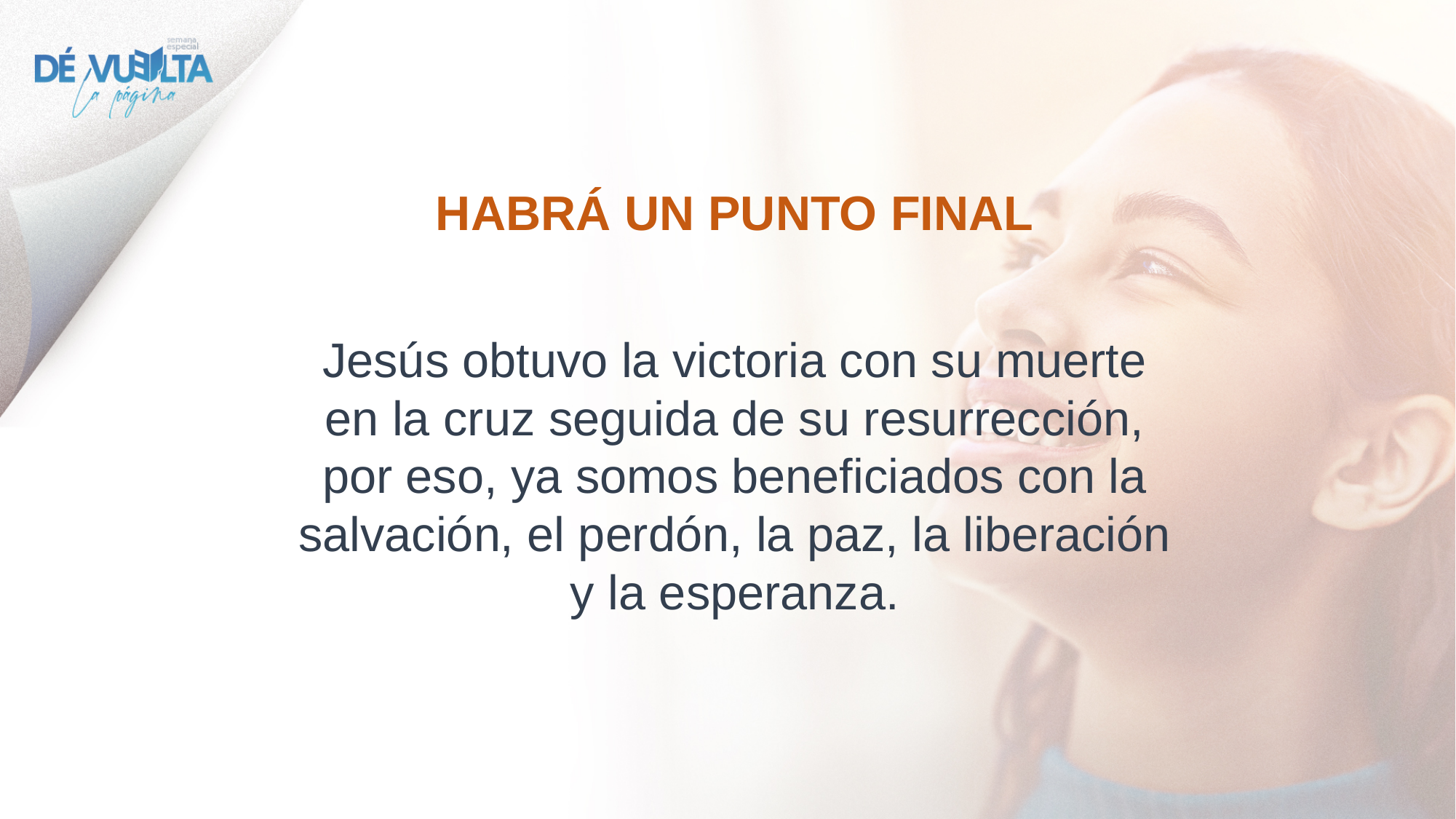

HABRÁ UN PUNTO FINAL

Jesús obtuvo la victoria con su muerte en la cruz seguida de su resurrección, por eso, ya somos beneficiados con la salvación, el perdón, la paz, la liberación y la esperanza.